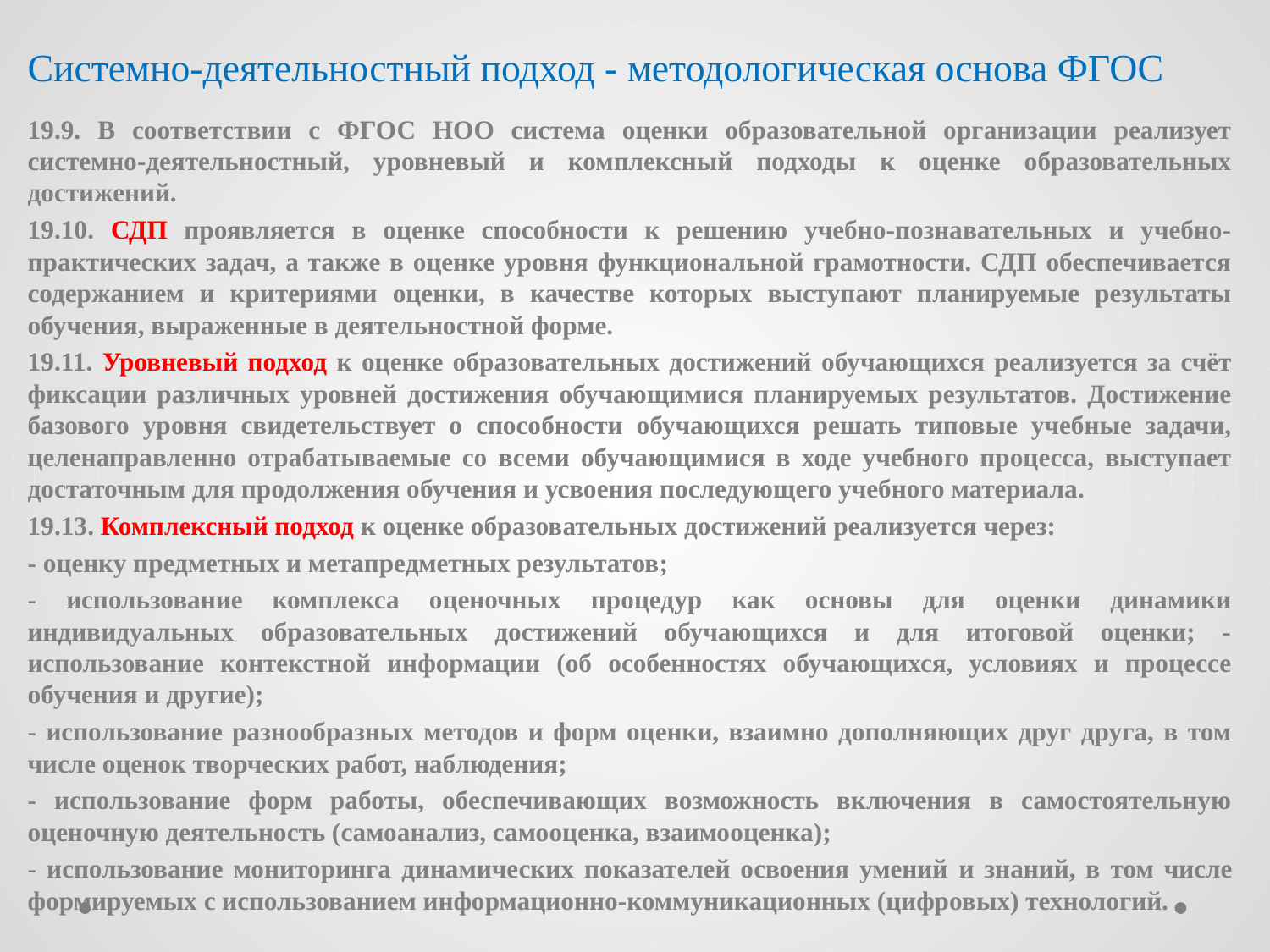

# Системно-деятельностный подход - методологическая основа ФГОС
19.9. В соответствии с ФГОС НОО система оценки образовательной организации реализует системно-деятельностный, уровневый и комплексный подходы к оценке образовательных достижений.
19.10. СДП проявляется в оценке способности к решению учебно-познавательных и учебно-практических задач, а также в оценке уровня функциональной грамотности. СДП обеспечивается содержанием и критериями оценки, в качестве которых выступают планируемые результаты обучения, выраженные в деятельностной форме.
19.11. Уровневый подход к оценке образовательных достижений обучающихся реализуется за счёт фиксации различных уровней достижения обучающимися планируемых результатов. Достижение базового уровня свидетельствует о способности обучающихся решать типовые учебные задачи, целенаправленно отрабатываемые со всеми обучающимися в ходе учебного процесса, выступает достаточным для продолжения обучения и усвоения последующего учебного материала.
19.13. Комплексный подход к оценке образовательных достижений реализуется через:
- оценку предметных и метапредметных результатов;
- использование комплекса оценочных процедур как основы для оценки динамики индивидуальных образовательных достижений обучающихся и для итоговой оценки; - использование контекстной информации (об особенностях обучающихся, условиях и процессе обучения и другие);
- использование разнообразных методов и форм оценки, взаимно дополняющих друг друга, в том числе оценок творческих работ, наблюдения;
- использование форм работы, обеспечивающих возможность включения в самостоятельную оценочную деятельность (самоанализ, самооценка, взаимооценка);
- использование мониторинга динамических показателей освоения умений и знаний, в том числе формируемых с использованием информационно-коммуникационных (цифровых) технологий.